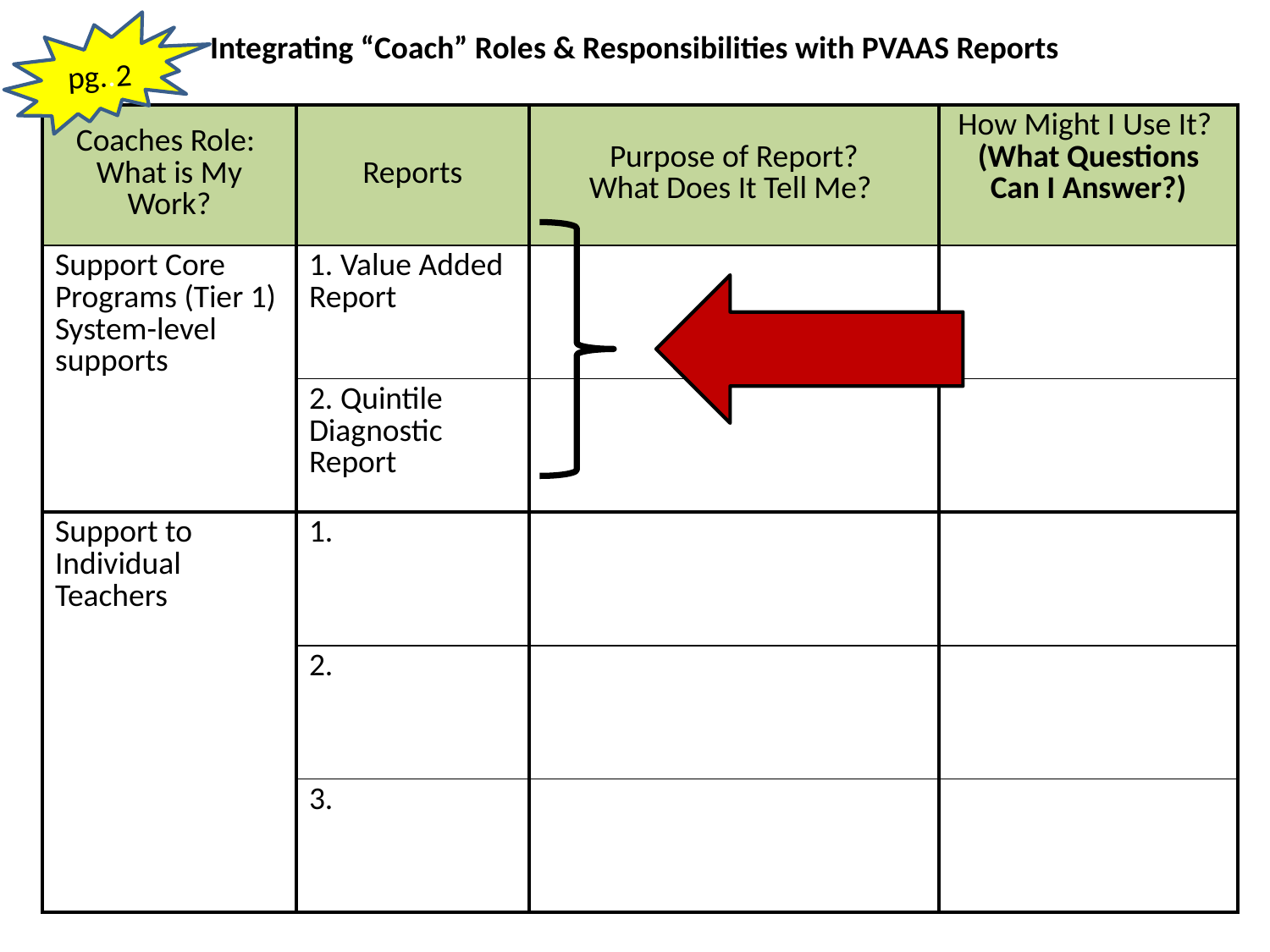

pg..2
Integrating “Coach” Roles & Responsibilities with PVAAS Reports
| Coaches Role: What is My Work? | Reports | Purpose of Report? What Does It Tell Me? | How Might I Use It? (What Questions Can I Answer?) |
| --- | --- | --- | --- |
| Support Core Programs (Tier 1) System-level supports | 1. Value Added Report |  |  |
|  | 2. Quintile Diagnostic Report |  |  |
| Support to Individual Teachers | 1. |  |  |
|  | 2. |  |  |
|  | 3. |  |  |